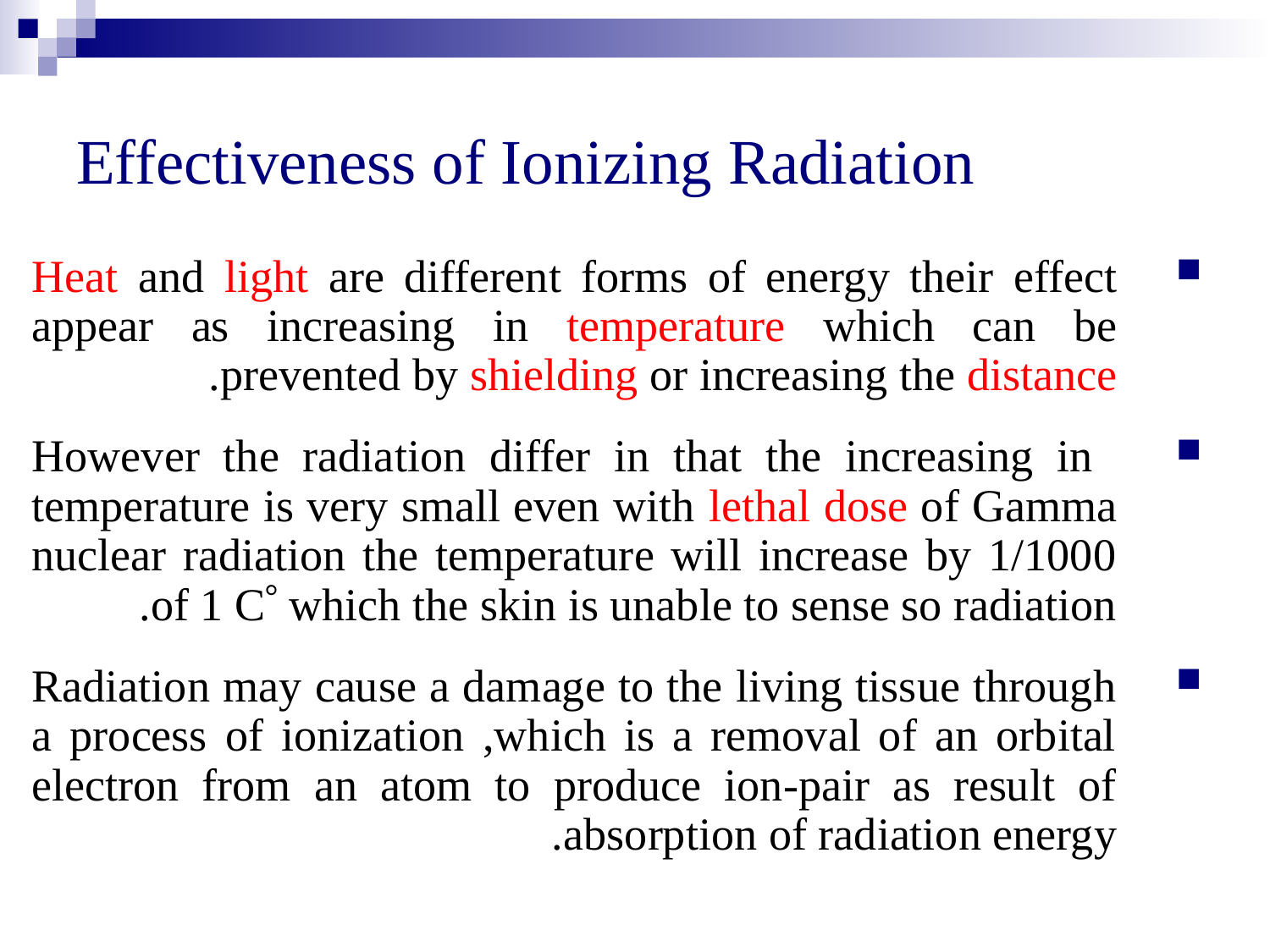

# Effectiveness of Ionizing Radiation
Heat and light are different forms of energy their effect appear as increasing in temperature which can be prevented by shielding or increasing the distance.

 However the radiation differ in that the increasing in temperature is very small even with lethal dose of Gamma nuclear radiation the temperature will increase by 1/1000 of 1 C° which the skin is unable to sense so radiation.

Radiation may cause a damage to the living tissue through a process of ionization ,which is a removal of an orbital electron from an atom to produce ion-pair as result of absorption of radiation energy.